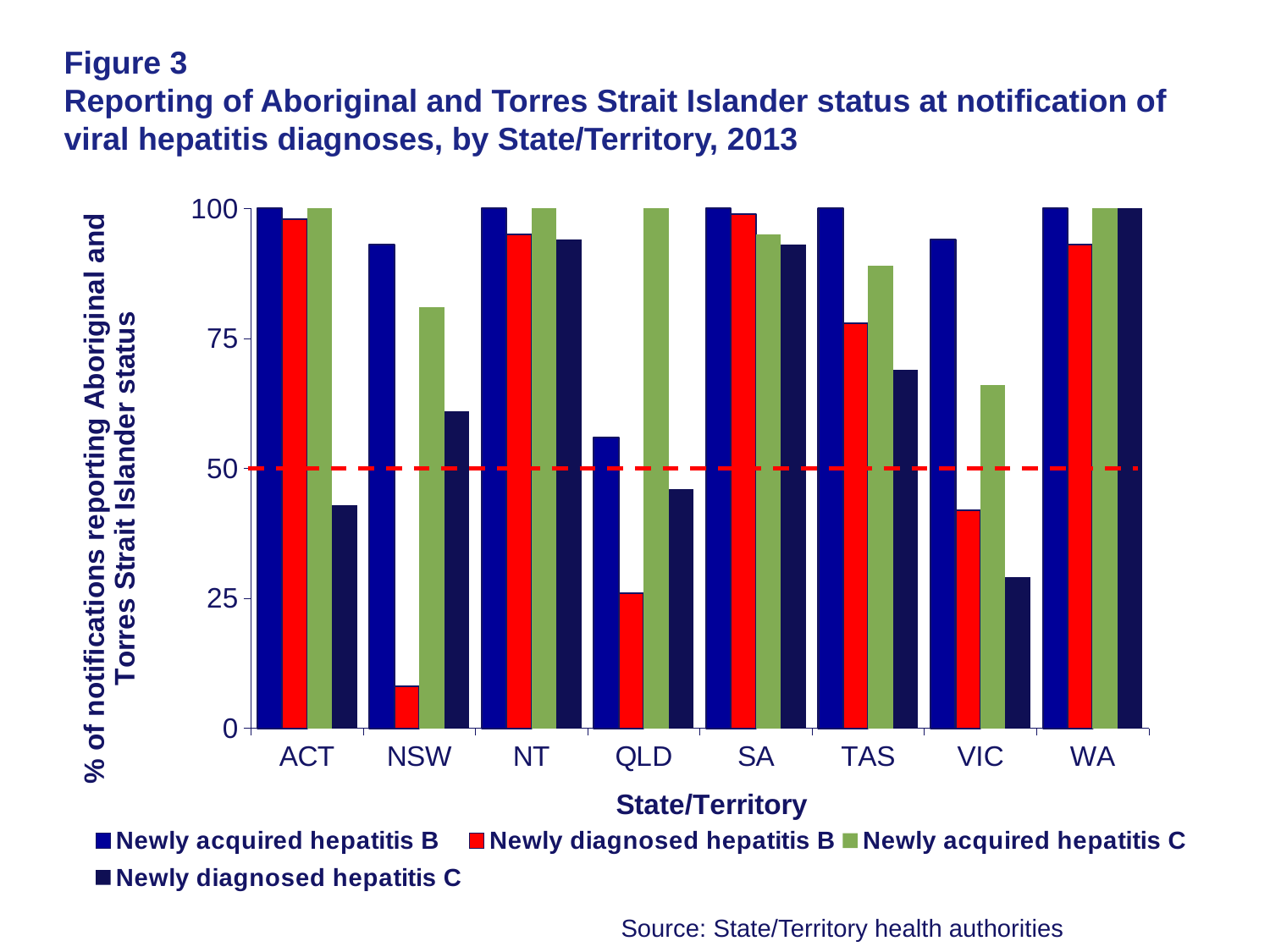

# Figure 3 Reporting of Aboriginal and Torres Strait Islander status at notification of viral hepatitis diagnoses, by State/Territory, 2013

### Chart

| Category | Newly acquired hepatitis B | Newly diagnosed hepatitis B | Newly acquired hepatitis C | Newly diagnosed hepatitis C |
|---|---|---|---|---|
| ACT | 100.0 | 98.0 | 100.0 | 43.0 |
| NSW | 93.0 | 8.0 | 81.0 | 61.0 |
| NT | 100.0 | 95.0 | 100.0 | 94.0 |
| QLD | 56.0 | 26.0 | 100.0 | 46.0 |
| SA | 100.0 | 99.0 | 95.0 | 93.0 |
| TAS | 100.0 | 78.0 | 89.0 | 69.0 |
| VIC | 94.0 | 42.0 | 66.0 | 29.0 |
| WA | 100.0 | 93.0 | 100.0 | 100.0 |
Source: State/Territory health authorities